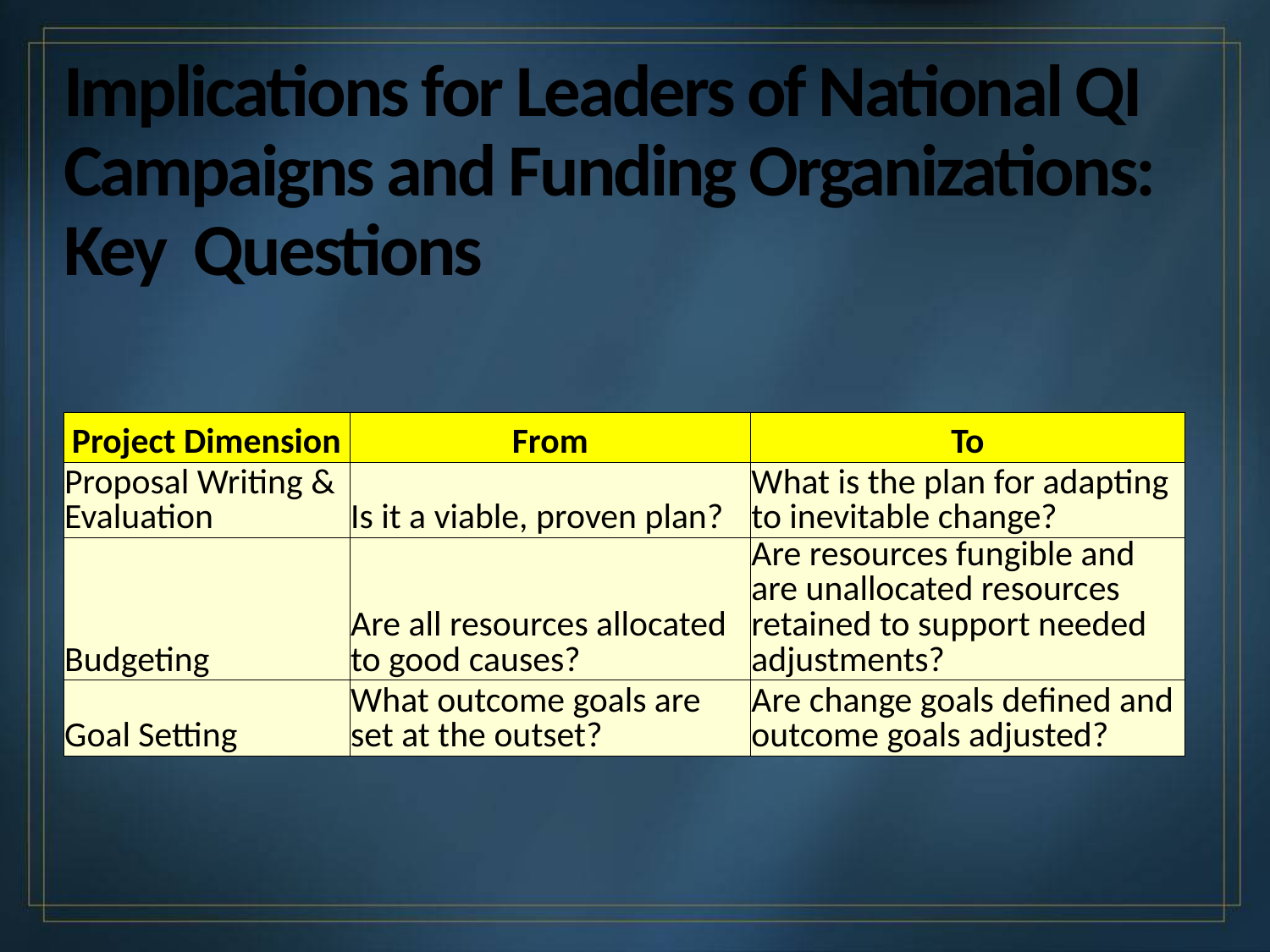

# Implications for Leaders of National QI Campaigns and Funding Organizations: Key  Questions
| Project Dimension | From | To |
| --- | --- | --- |
| Proposal Writing & Evaluation | Is it a viable, proven plan? | What is the plan for adapting to inevitable change? |
| Budgeting | Are all resources allocated to good causes? | Are resources fungible and are unallocated resources retained to support needed adjustments? |
| Goal Setting | What outcome goals are set at the outset? | Are change goals defined and outcome goals adjusted? |